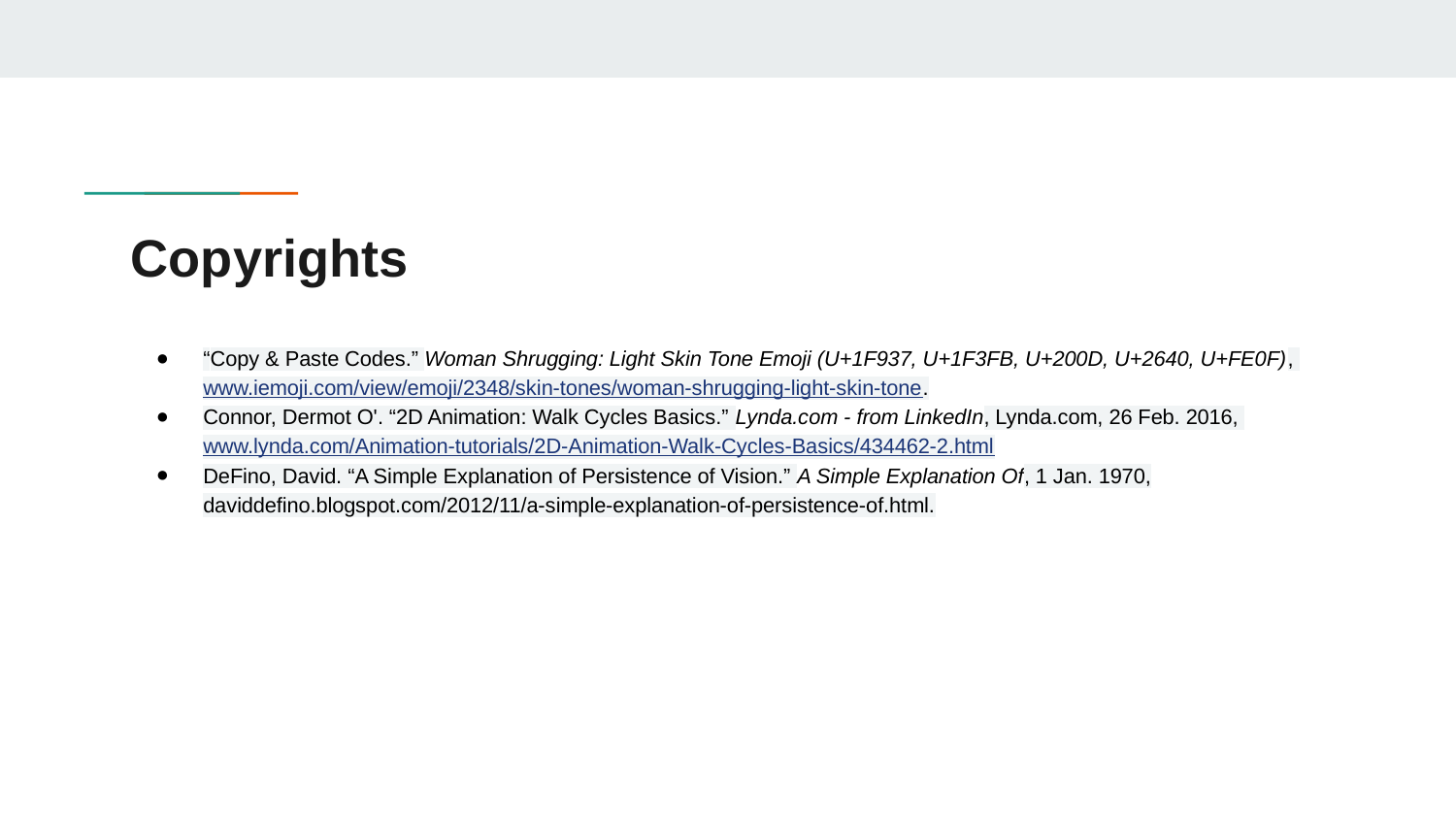

# Copyrights

“Copy & Paste Codes.” Woman Shrugging: Light Skin Tone Emoji (U+1F937, U+1F3FB, U+200D, U+2640, U+FE0F), www.iemoji.com/view/emoji/2348/skin-tones/woman-shrugging-light-skin-tone.
Connor, Dermot O'. “2D Animation: Walk Cycles Basics.” Lynda.com - from LinkedIn, Lynda.com, 26 Feb. 2016, www.lynda.com/Animation-tutorials/2D-Animation-Walk-Cycles-Basics/434462-2.html
DeFino, David. “A Simple Explanation of Persistence of Vision.” A Simple Explanation Of, 1 Jan. 1970, daviddefino.blogspot.com/2012/11/a-simple-explanation-of-persistence-of.html.